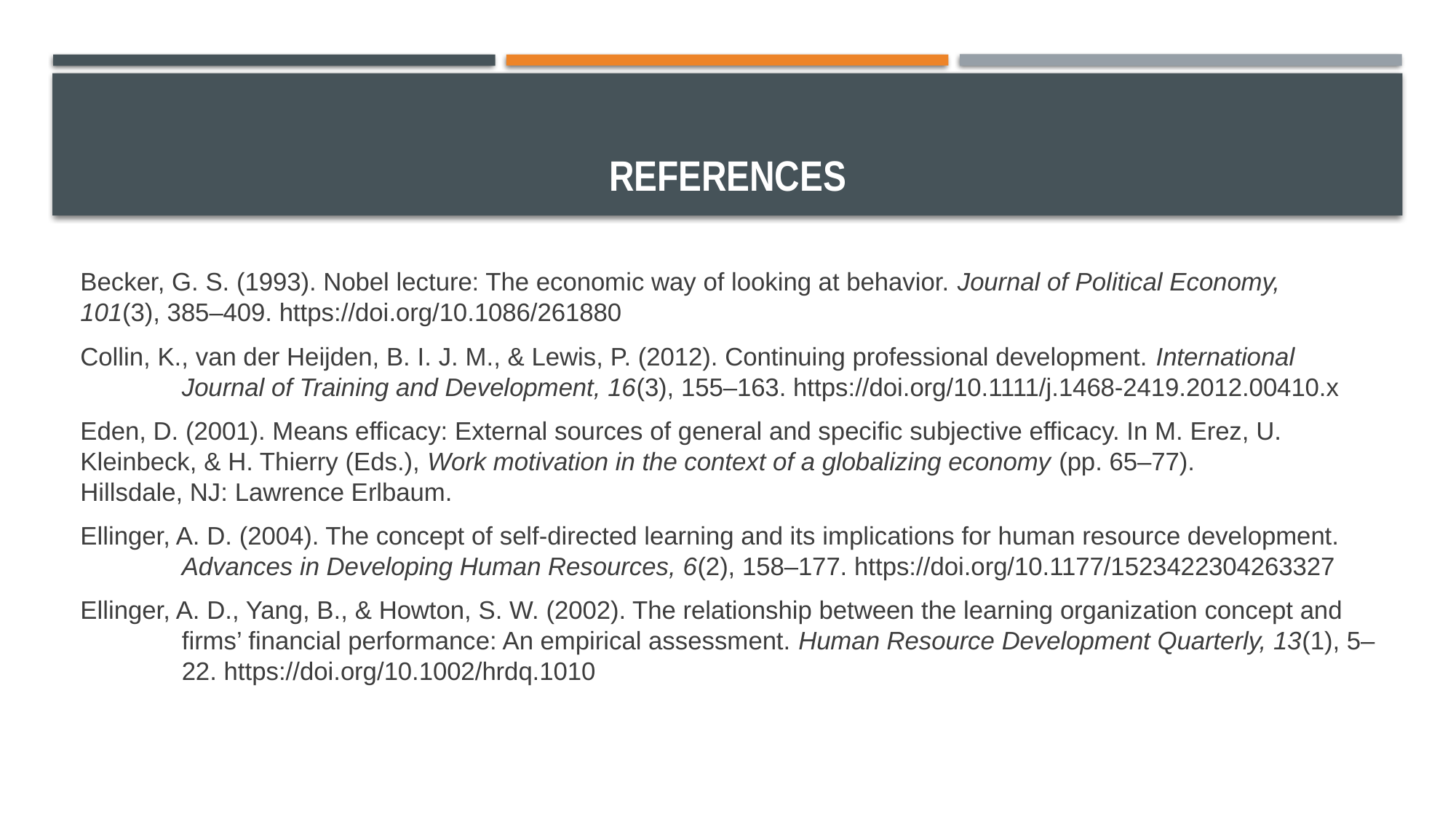

# REFERENCES
Becker, G. S. (1993). Nobel lecture: The economic way of looking at behavior. Journal of Political Economy, 	101(3), 385–409. https://doi.org/10.1086/261880
Collin, K., van der Heijden, B. I. J. M., & Lewis, P. (2012). Continuing professional development. International 	Journal of Training and Development, 16(3), 155–163. https://doi.org/10.1111/j.1468-2419.2012.00410.x
Eden, D. (2001). Means efficacy: External sources of general and specific subjective efficacy. In M. Erez, U. 	Kleinbeck, & H. Thierry (Eds.), Work motivation in the context of a globalizing economy (pp. 65–77). 	Hillsdale, NJ: Lawrence Erlbaum.
Ellinger, A. D. (2004). The concept of self-directed learning and its implications for human resource development. 	Advances in Developing Human Resources, 6(2), 158–177. https://doi.org/10.1177/1523422304263327
Ellinger, A. D., Yang, B., & Howton, S. W. (2002). The relationship between the learning organization concept and 	firms’ financial performance: An empirical assessment. Human Resource Development Quarterly, 13(1), 5–	22. https://doi.org/10.1002/hrdq.1010